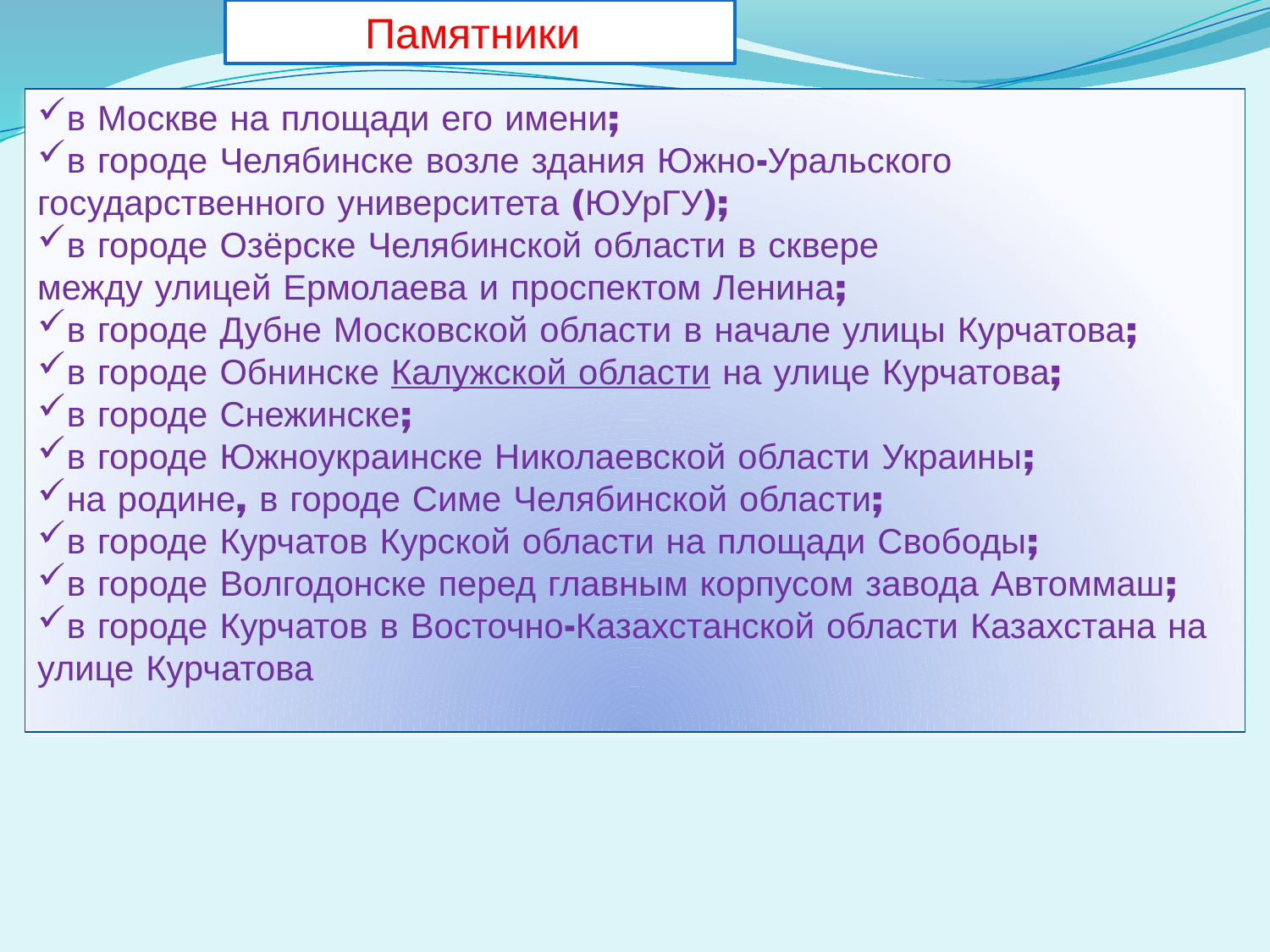

Памятники
в Москве на площади его имени;
в городе Челябинске возле здания Южно-Уральского государственного университета (ЮУрГУ);
в городе Озёрске Челябинской области в сквере между улицей Ермолаева и проспектом Ленина;
в городе Дубне Московской области в начале улицы Курчатова;
в городе Обнинске Калужской области на улице Курчатова;
в городе Снежинске;
в городе Южноукраинске Николаевской области Украины;
на родине, в городе Симе Челябинской области;
в городе Курчатов Курской области на площади Свободы;
в городе Волгодонске перед главным корпусом завода Автоммаш;
в городе Курчатов в Восточно-Казахстанской области Казахстана на улице Курчатова